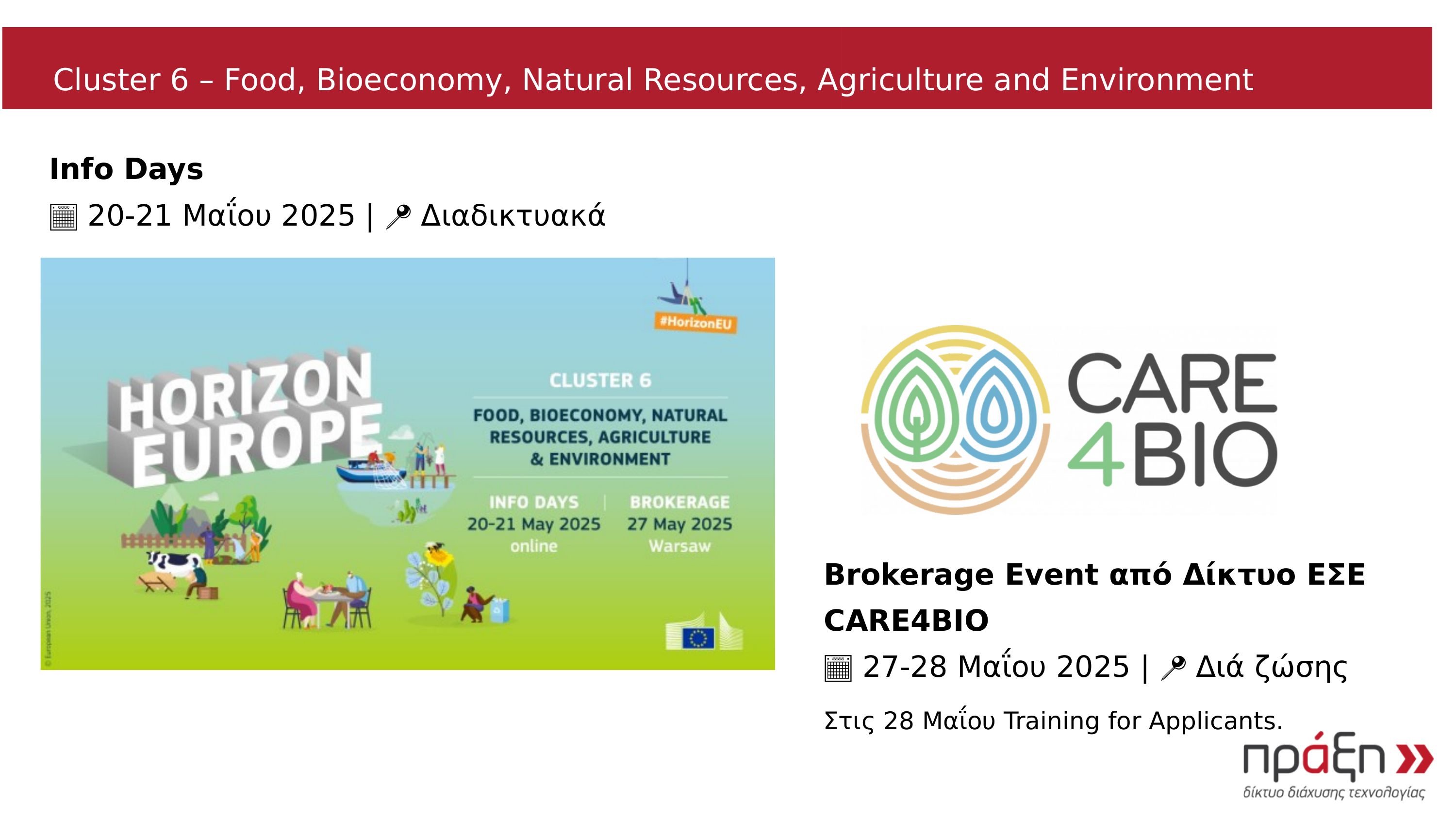

Cluster 6 – Food, Bioeconomy, Natural Resources, Agriculture and Environment
Info Days
📅 20-21 Μαΐου 2025 | 📍 Διαδικτυακά

Brokerage Event από Δίκτυο ΕΣΕ CARE4BIO
📅 27-28 Μαΐου 2025 | 📍 Διά ζώσης
Στις 28 Μαΐου Training for Applicants.